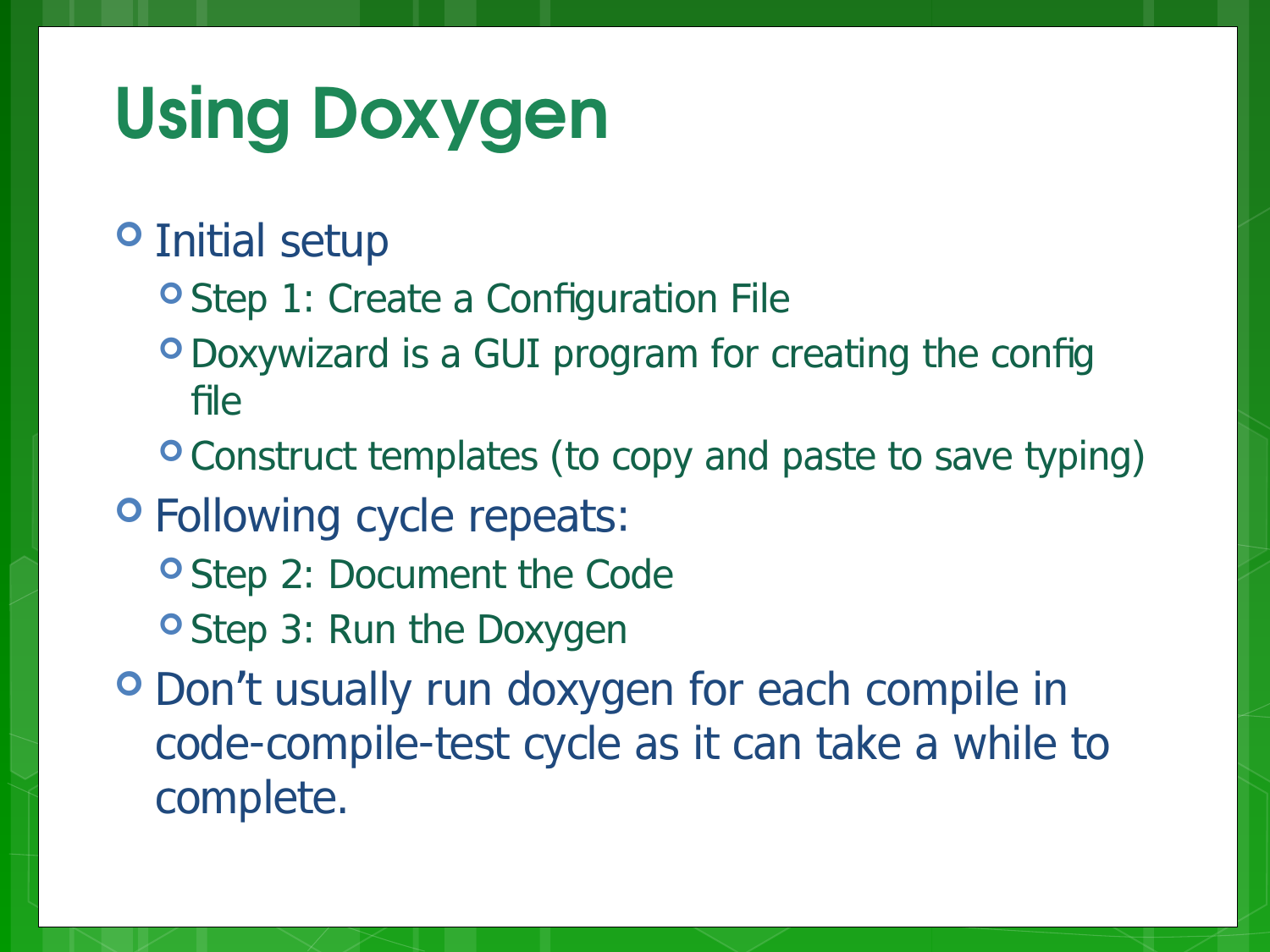

# Using Doxygen
Initial setup
Step 1: Create a Configuration File
Doxywizard is a GUI program for creating the config file
Construct templates (to copy and paste to save typing)
Following cycle repeats:
Step 2: Document the Code
Step 3: Run the Doxygen
Don’t usually run doxygen for each compile in code-compile-test cycle as it can take a while to complete.